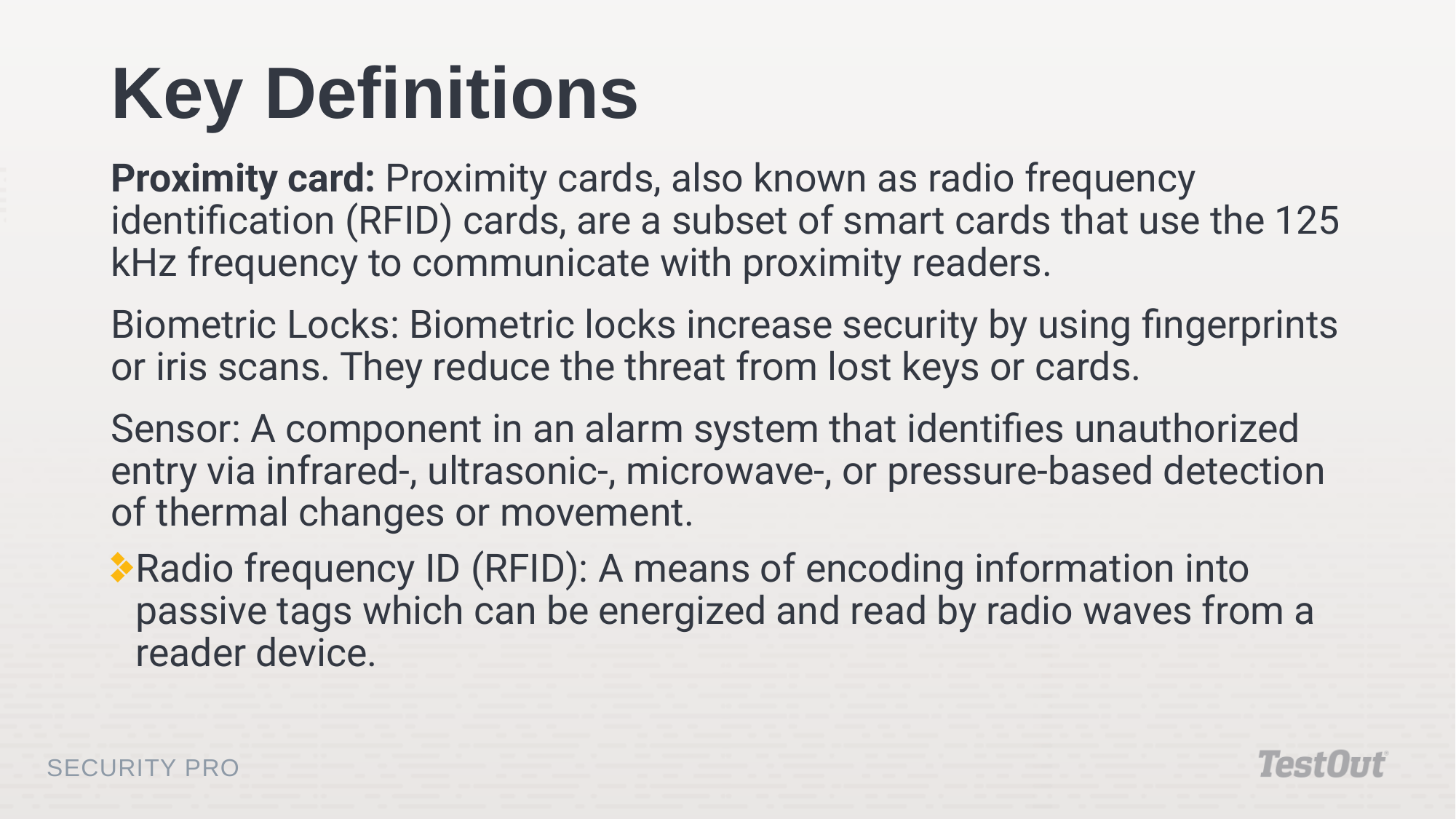

# Key Definitions
Proximity card: Proximity cards, also known as radio frequency identification (RFID) cards, are a subset of smart cards that use the 125 kHz frequency to communicate with proximity readers.
Biometric Locks: Biometric locks increase security by using fingerprints or iris scans. They reduce the threat from lost keys or cards.
Sensor: A component in an alarm system that identifies unauthorized entry via infrared-, ultrasonic-, microwave-, or pressure-based detection of thermal changes or movement.
Radio frequency ID (RFID): A means of encoding information into passive tags which can be energized and read by radio waves from a reader device.
Security Pro